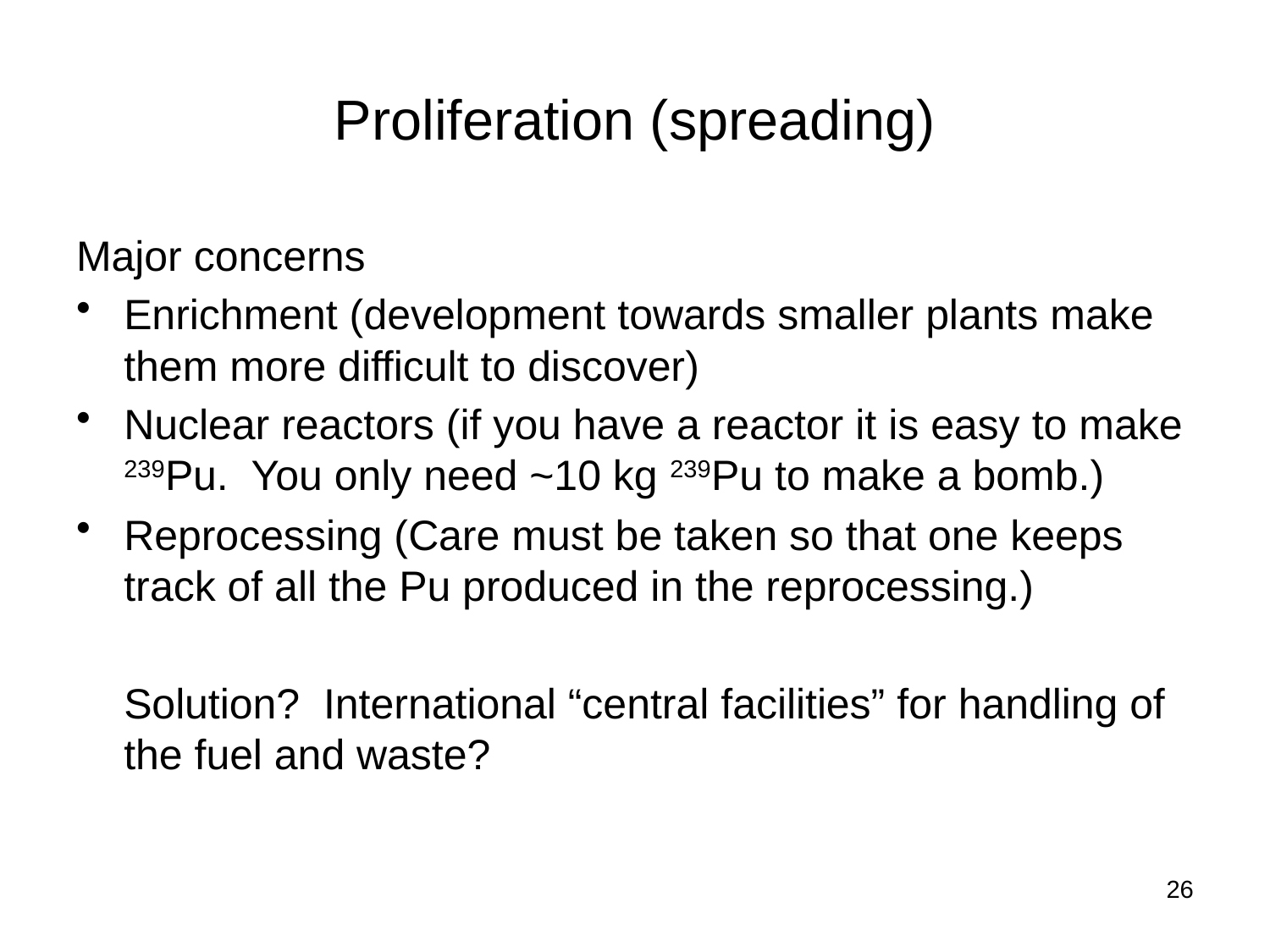

# Proliferation (spreading)
Major concerns
Enrichment (development towards smaller plants make them more difficult to discover)
Nuclear reactors (if you have a reactor it is easy to make 239Pu.  You only need ~10 kg 239Pu to make a bomb.)
Reprocessing (Care must be taken so that one keeps track of all the Pu produced in the reprocessing.)

	Solution?  International “central facilities” for handling of the fuel and waste?
26